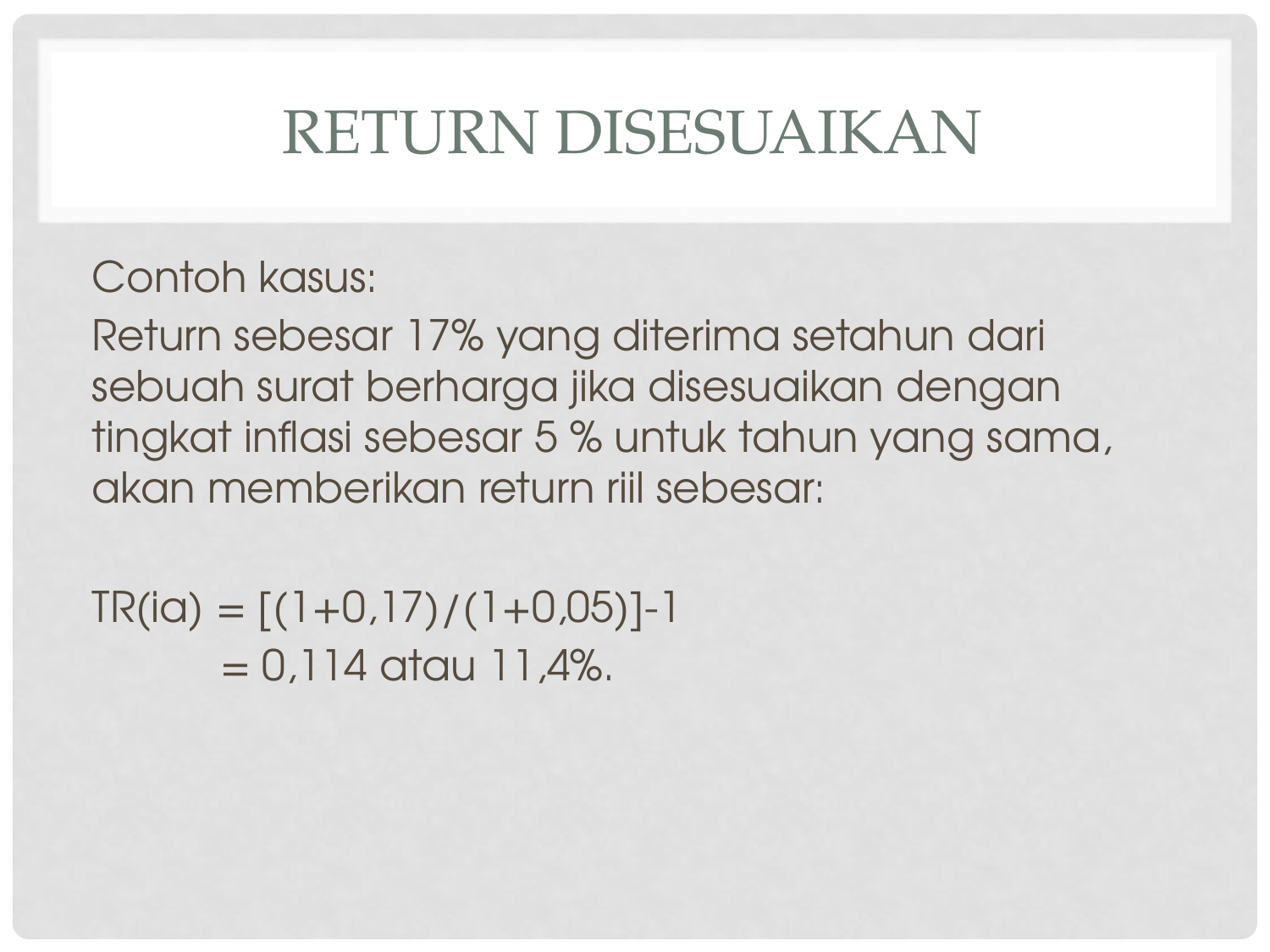

# Return disesuaikan
Contoh kasus:
Return sebesar 17% yang diterima setahun dari sebuah surat berharga jika disesuaikan dengan tingkat inflasi sebesar 5 % untuk tahun yang sama, akan memberikan return riil sebesar:

TR(ia) = [(1+0,17)/(1+0,05)]-1
           = 0,114 atau 11,4%.